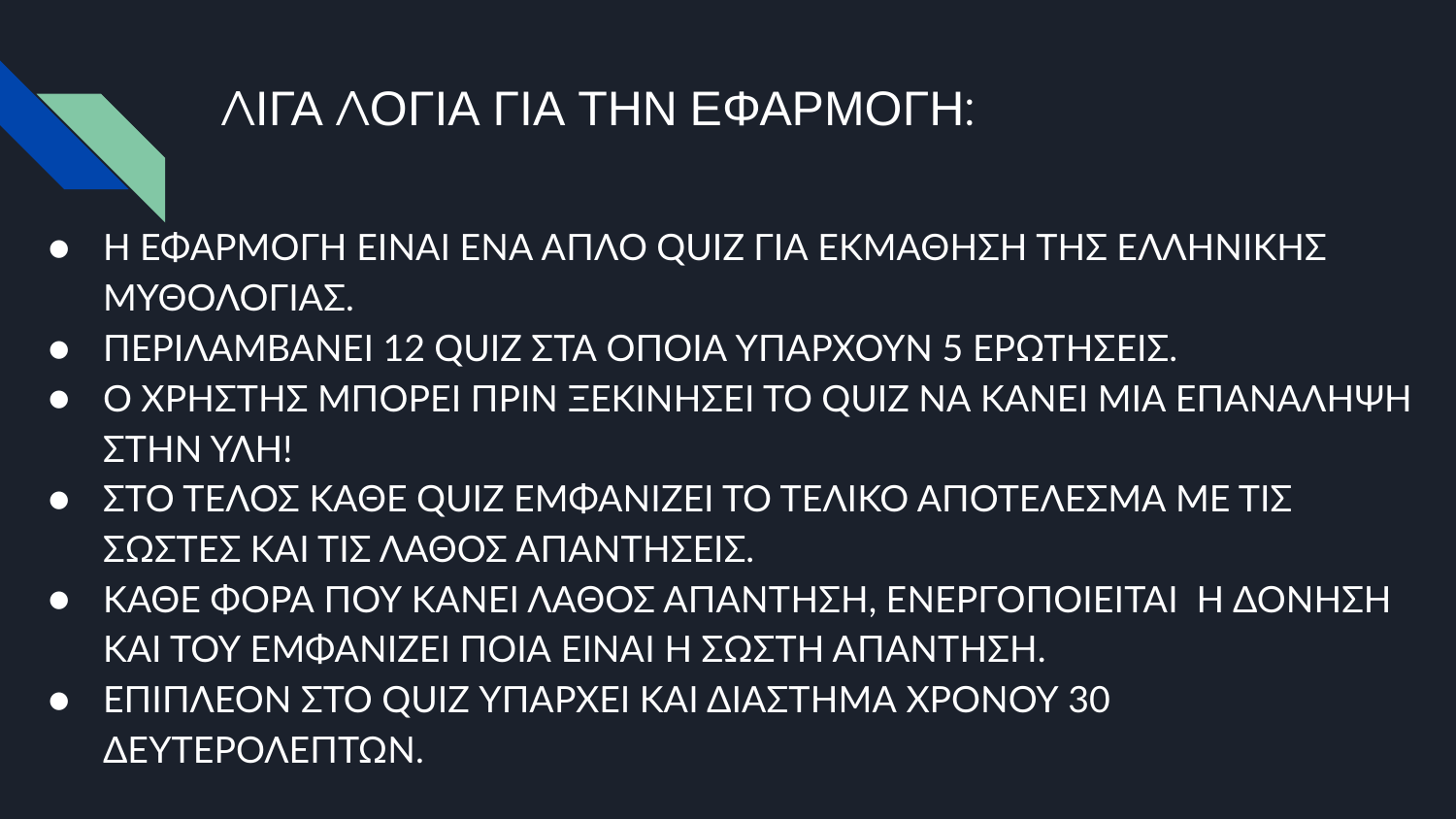

# ΛΙΓΑ ΛΟΓΙΑ ΓΙΑ ΤΗΝ ΕΦΑΡΜΟΓΗ:
Η ΕΦΑΡΜΟΓΗ ΕΙΝΑΙ ΕΝΑ ΑΠΛΌ QUIZ ΓΙΑ ΕΚΜΑΘΗΣΗ ΤΗΣ ΕΛΛΗΝΙΚΗΣ ΜΥΘΟΛΟΓΙΑΣ.
ΠΕΡΙΛΑΜΒΑΝΕΙ 12 QUIZ ΣΤΑ ΟΠΟΙΑ ΥΠΑΡΧΟΥΝ 5 ΕΡΩΤΗΣΕΙΣ.
Ο ΧΡΗΣΤΗΣ ΜΠΟΡΕΙ ΠΡΙΝ ΞΕΚΙΝΗΣΕΙ ΤΟ QUIZ ΝΑ ΚΑΝΕΙ ΜΙΑ ΕΠΑΝΑΛΗΨΗ ΣΤΗΝ ΥΛΗ!
ΣΤΟ ΤΕΛΟΣ ΚΑΘΕ QUIZ ΕΜΦΑΝΊΖΕΙ ΤΟ ΤΕΛΙΚΟ ΑΠΟΤΕΛΕΣΜΑ ΜΕ ΤΙΣ ΣΩΣΤΕΣ ΚΑΙ ΤΙΣ ΛΑΘΟΣ ΑΠΑΝΤΗΣΕΙΣ.
ΚΑΘΕ ΦΟΡΑ ΠΟΥ ΚΑΝΕΙ ΛΑΘΟΣ ΑΠΑΝΤΗΣΗ, ΕΝΕΡΓΟΠΟΙΕΊΤΑΙ  Η ΔΟΝΗΣΗ ΚΑΙ ΤΟΥ ΕΜΦΑΝΙΖΕΙ ΠΟΙΑ ΕΙΝΑΙ Η ΣΩΣΤΗ ΑΠΑΝΤΗΣΗ.
ΕΠΙΠΛΕΟΝ ΣΤΟ QUIZ ΥΠΑΡΧΕΙ ΚΑΙ ΔΙΑΣΤΗΜΑ ΧΡΟΝΟΥ 30 ΔΕΥΤΕΡΟΛΕΠΤΩΝ.